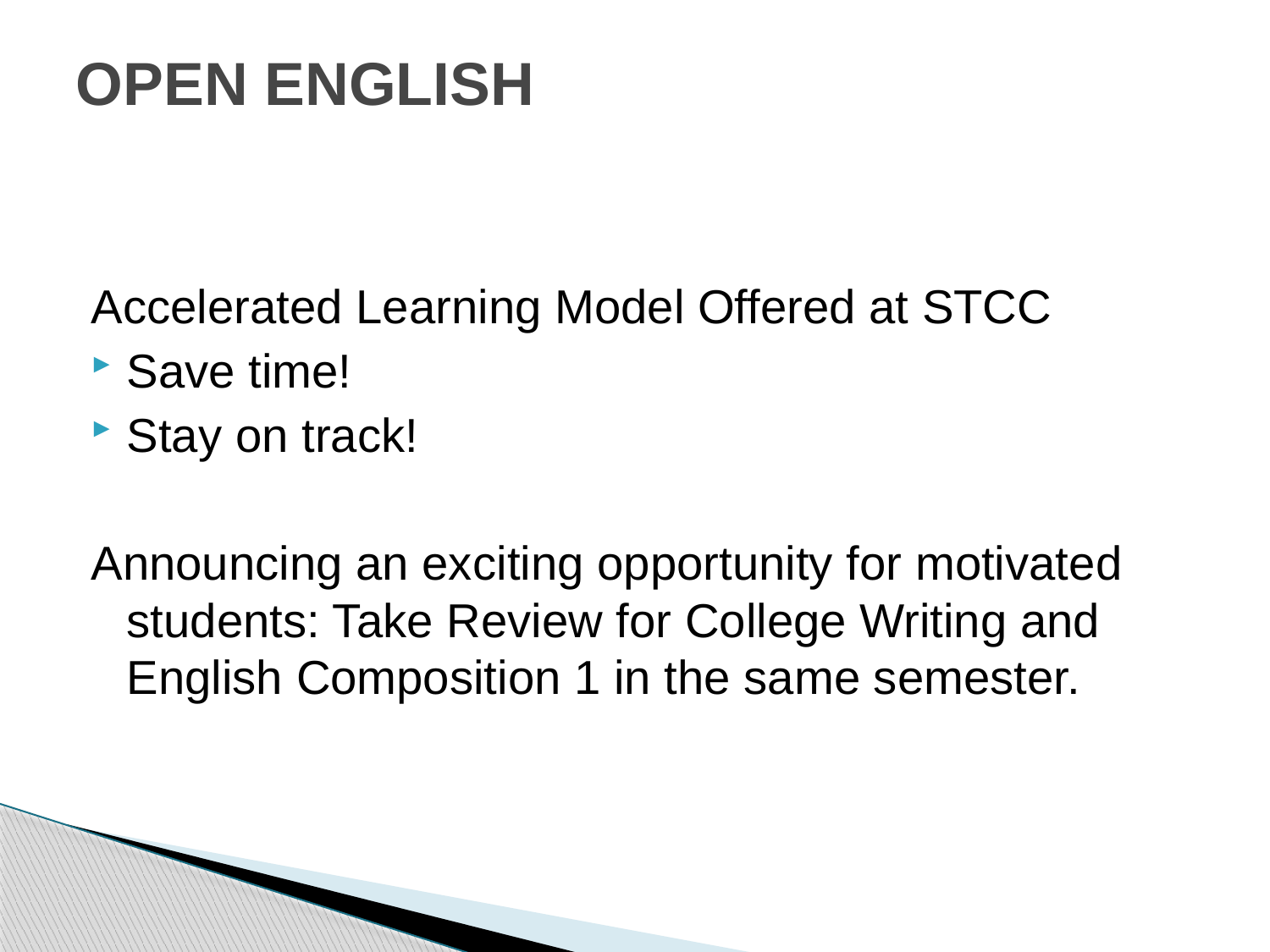

# OPEN ENGLISH

Accelerated Learning Model Offered at STCC
Save time!
Stay on track!

Announcing an exciting opportunity for motivated students: Take Review for College Writing and English Composition 1 in the same semester.